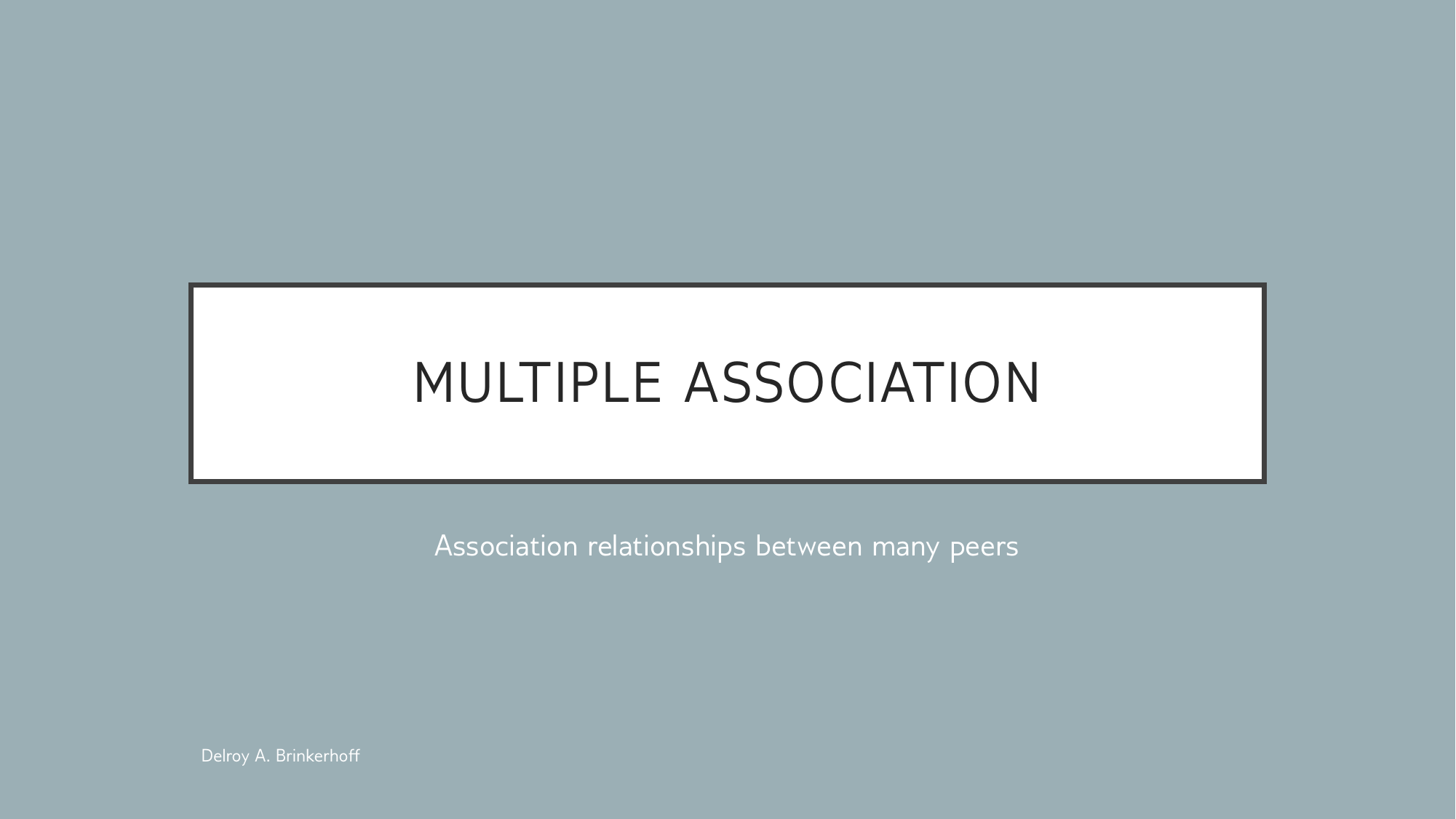

# Multiple Association
Association relationships between many peers
Delroy A. Brinkerhoff